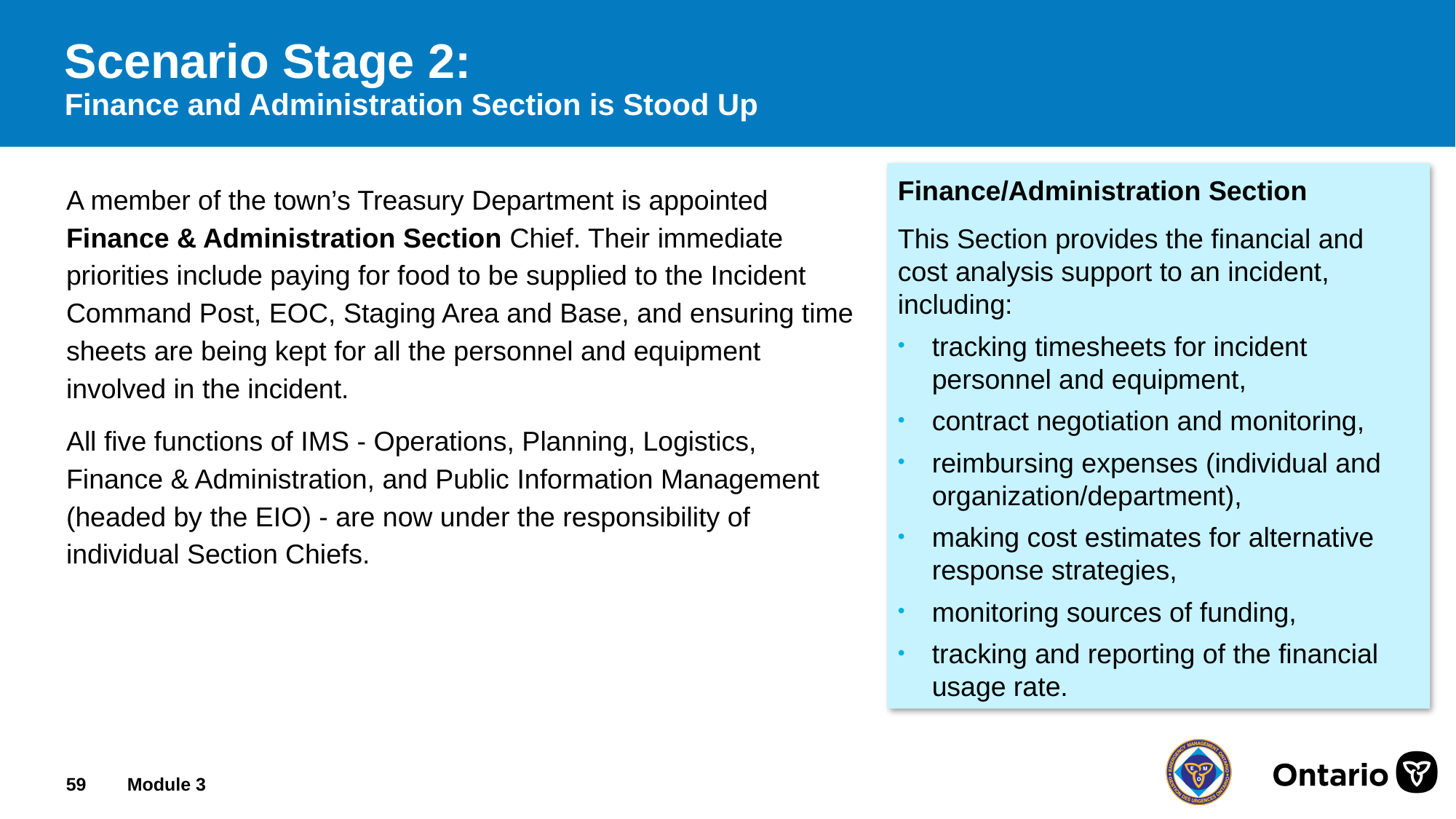

# Scenario Stage 2: Finance and Administration Section is Stood Up
Finance/Administration Section
This Section provides the financial and cost analysis support to an incident, including:
tracking timesheets for incident personnel and equipment,
contract negotiation and monitoring,
reimbursing expenses (individual and organization/department),
making cost estimates for alternative response strategies,
monitoring sources of funding,
tracking and reporting of the financial usage rate.
A member of the town’s Treasury Department is appointed Finance & Administration Section Chief. Their immediate priorities include paying for food to be supplied to the Incident Command Post, EOC, Staging Area and Base, and ensuring time sheets are being kept for all the personnel and equipment involved in the incident.
All five functions of IMS - Operations, Planning, Logistics, Finance & Administration, and Public Information Management (headed by the EIO) - are now under the responsibility of individual Section Chiefs.
59
Module 3